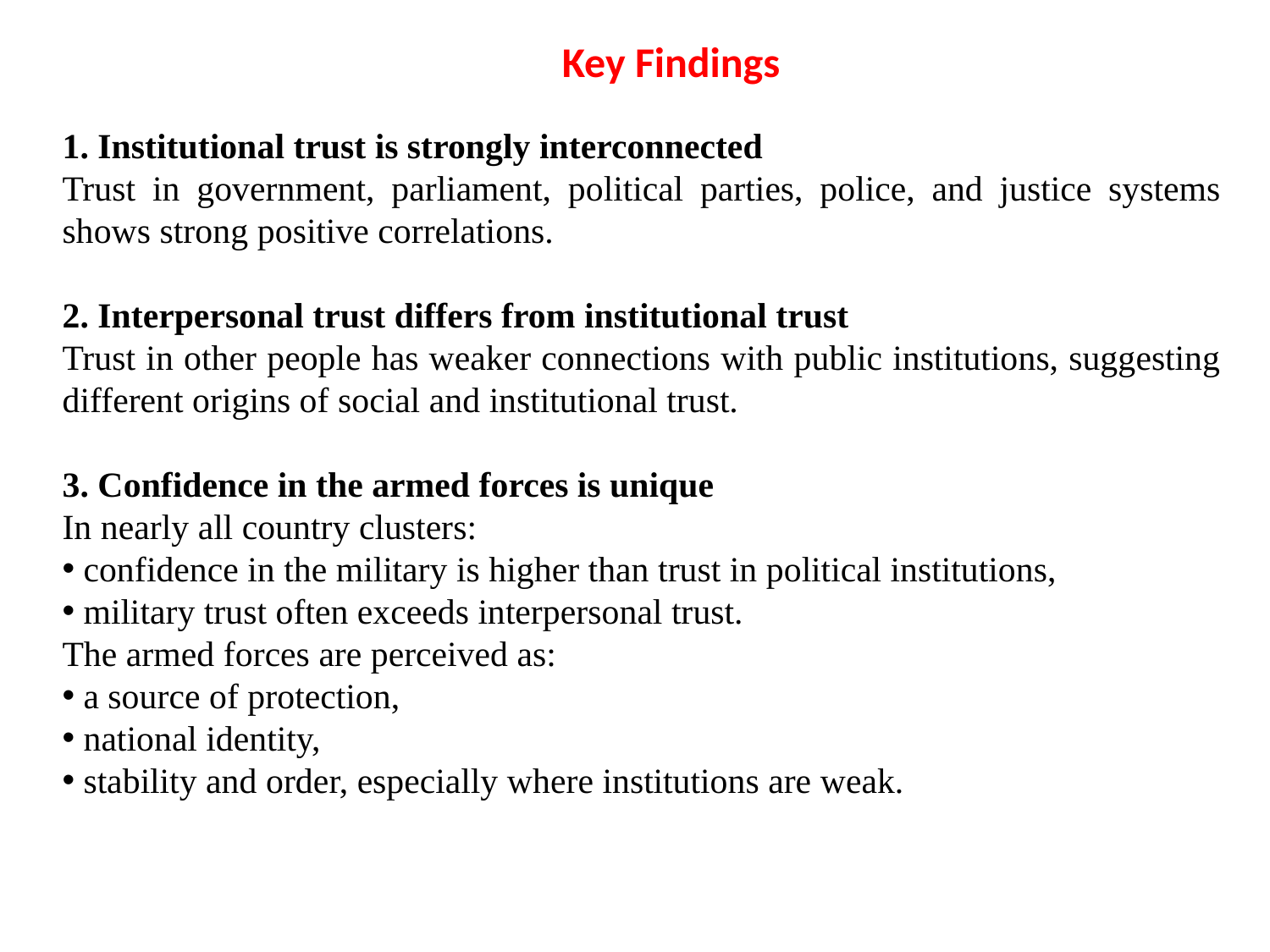

Key Findings
1. Institutional trust is strongly interconnected
Trust in government, parliament, political parties, police, and justice systems shows strong positive correlations.

2. Interpersonal trust differs from institutional trust
Trust in other people has weaker connections with public institutions, suggesting different origins of social and institutional trust.

3. Confidence in the armed forces is unique
In nearly all country clusters:
 confidence in the military is higher than trust in political institutions,
 military trust often exceeds interpersonal trust.
The armed forces are perceived as:
 a source of protection,
 national identity,
 stability and order, especially where institutions are weak.